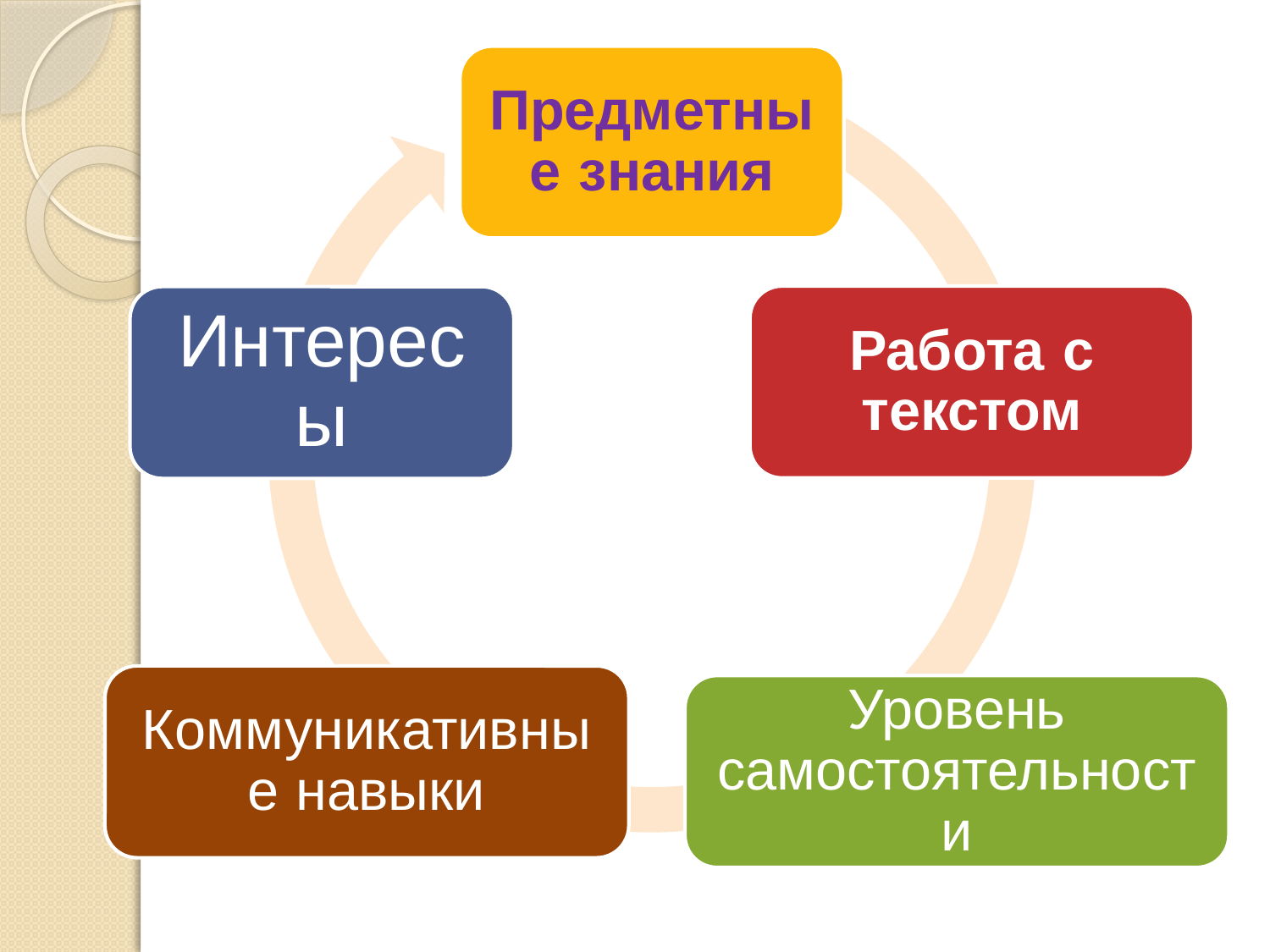

Предметные знания
Работа с текстом
Уровень самостоятельности
Коммуникативные навыки
Интересы